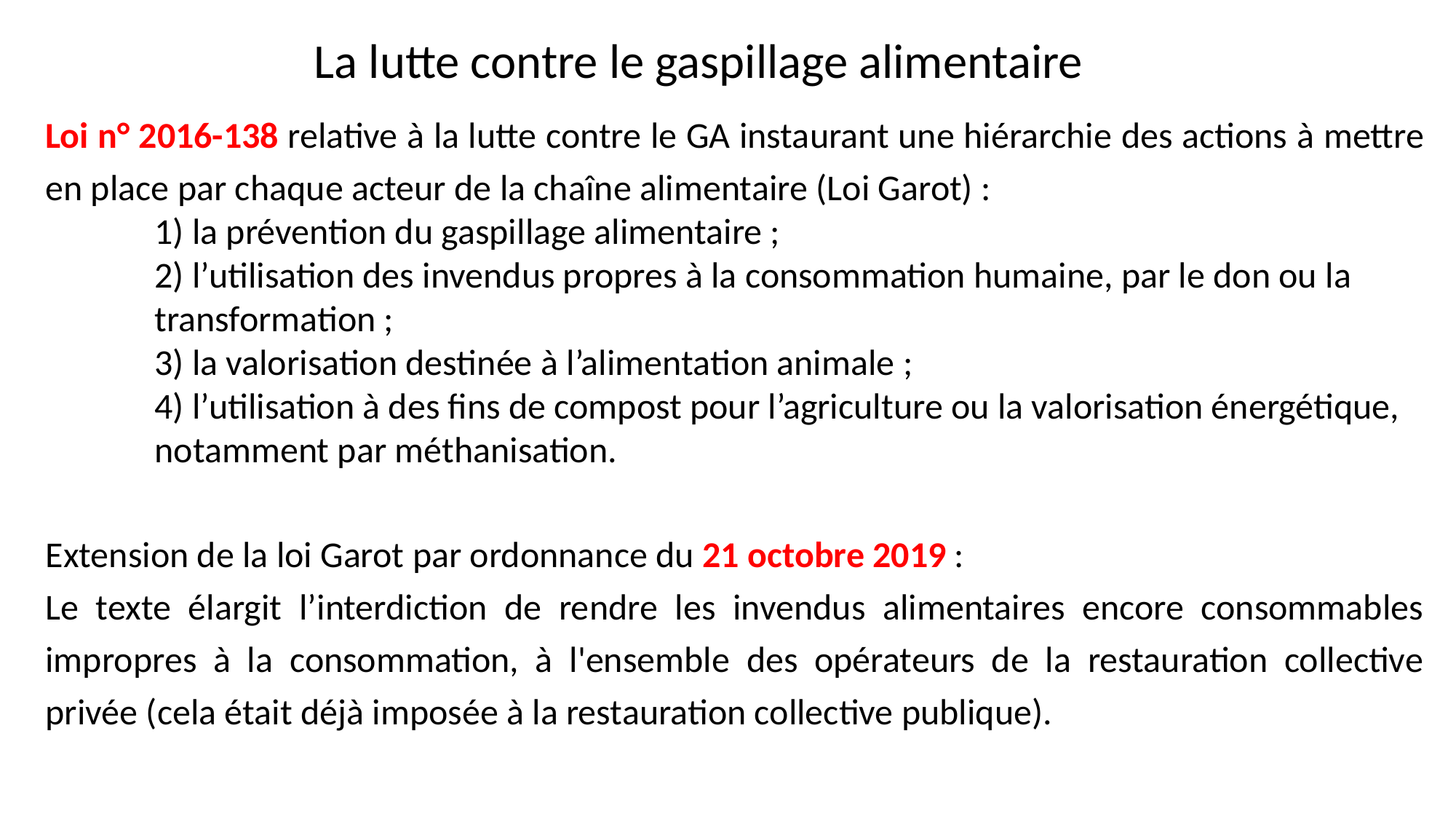

La lutte contre le gaspillage alimentaire
Loi n° 2016-138 relative à la lutte contre le GA instaurant une hiérarchie des actions à mettre en place par chaque acteur de la chaîne alimentaire (Loi Garot) :
	1) la prévention du gaspillage alimentaire ;
	2) l’utilisation des invendus propres à la consommation humaine, par le don ou la 	transformation ;
	3) la valorisation destinée à l’alimentation animale ;
	4) l’utilisation à des fins de compost pour l’agriculture ou la valorisation énergétique, 	notamment par méthanisation.

Extension de la loi Garot par ordonnance du 21 octobre 2019 :
Le texte élargit l’interdiction de rendre les invendus alimentaires encore consommables impropres à la consommation, à l'ensemble des opérateurs de la restauration collective privée (cela était déjà imposée à la restauration collective publique).